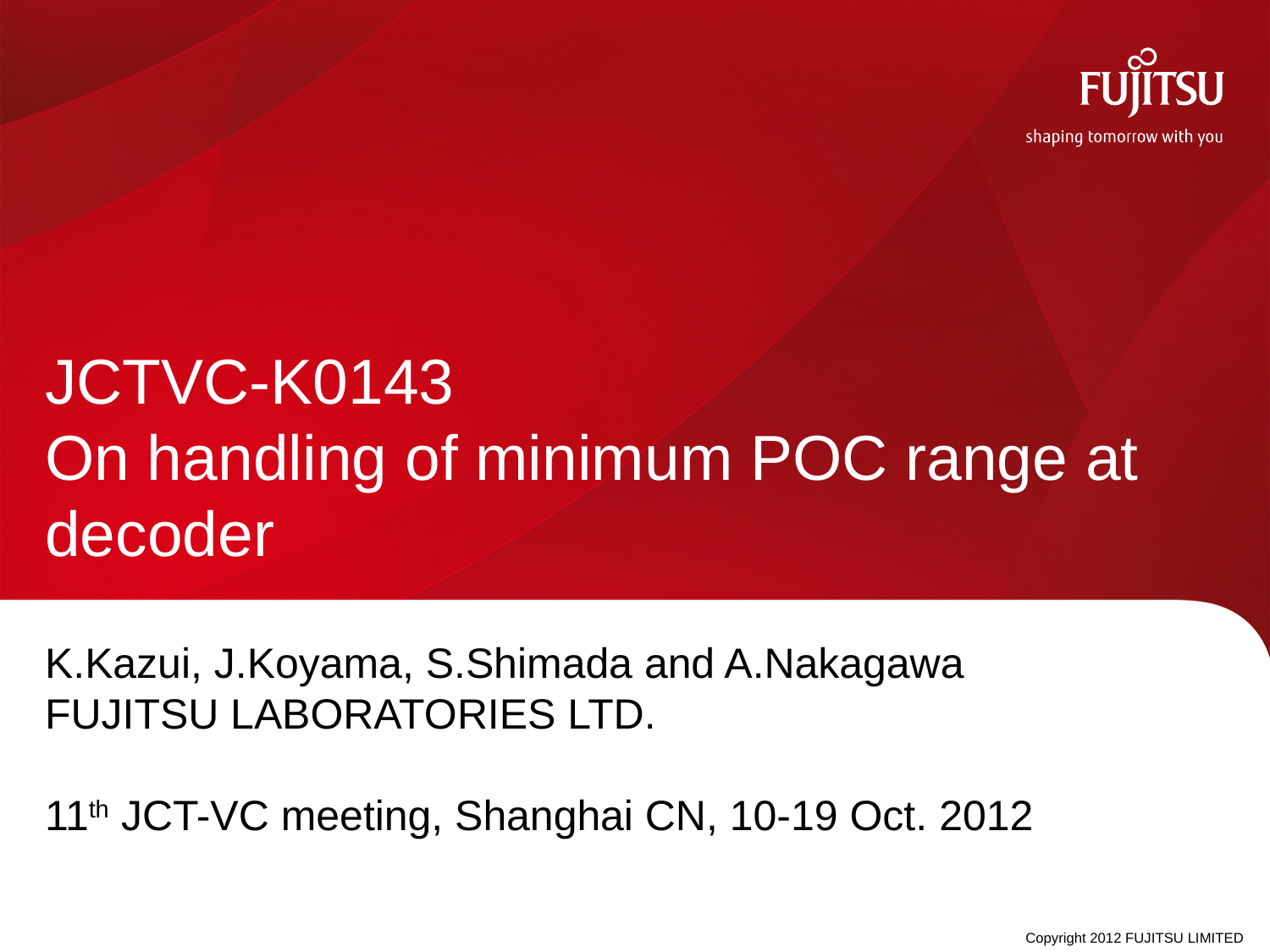

# JCTVC-K0143 On handling of minimum POC range at decoder
K.Kazui, J.Koyama, S.Shimada and A.Nakagawa
FUJITSU LABORATORIES LTD.

11th JCT-VC meeting, Shanghai CN, 10-19 Oct. 2012
Copyright 2012 FUJITSU LIMITED